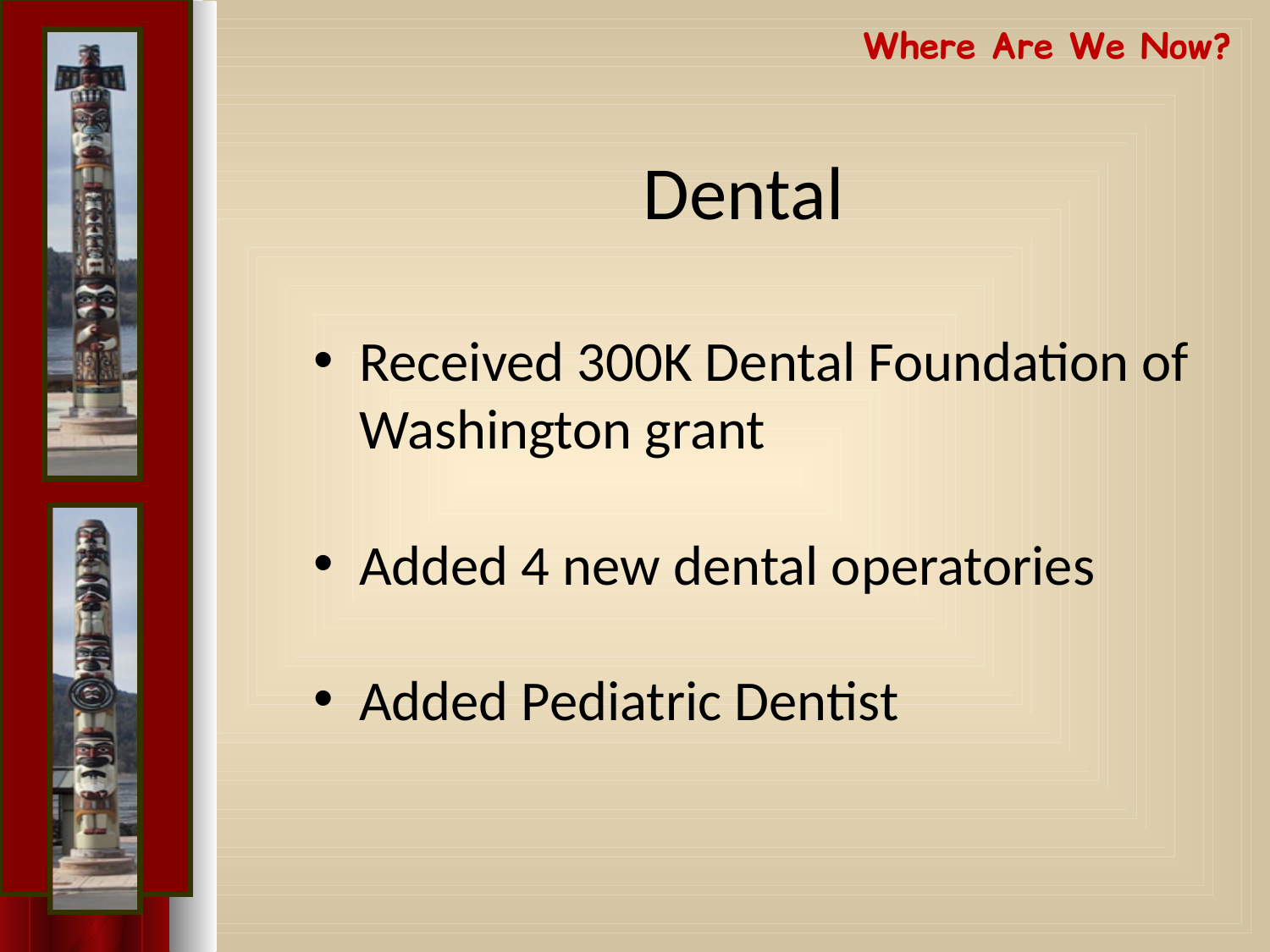

Where Are We Now?
Dental

Received 300K Dental Foundation of Washington grant

Added 4 new dental operatories

Added Pediatric Dentist